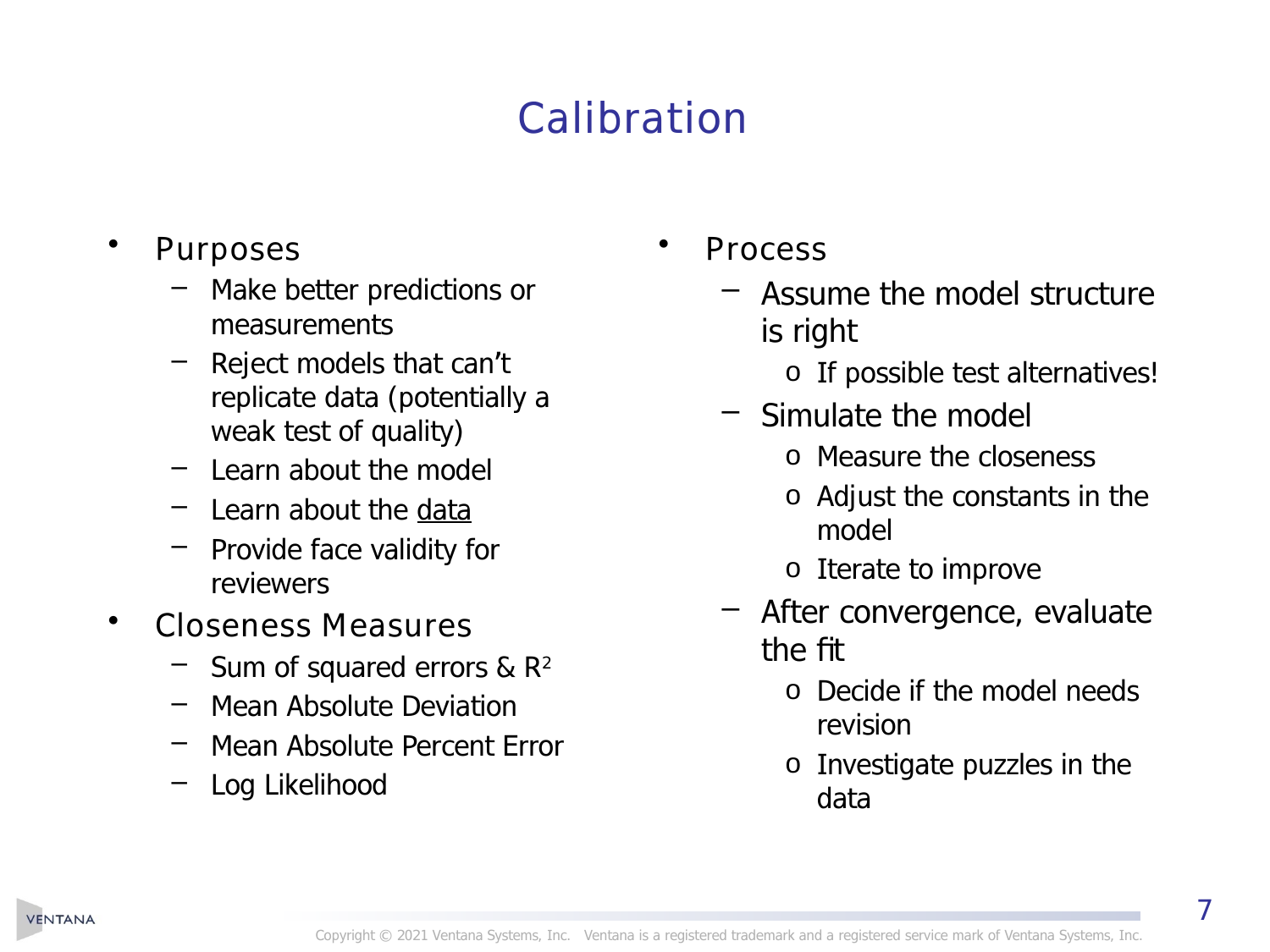

# Calibration
Purposes
Make better predictions or measurements
Reject models that can’t replicate data (potentially a weak test of quality)
Learn about the model
Learn about the data
Provide face validity for reviewers
Closeness Measures
Sum of squared errors & R2
Mean Absolute Deviation
Mean Absolute Percent Error
Log Likelihood

Process
Assume the model structure is right
If possible test alternatives!
Simulate the model
Measure the closeness
Adjust the constants in the model
Iterate to improve
After convergence, evaluate the fit
Decide if the model needs revision
Investigate puzzles in the data